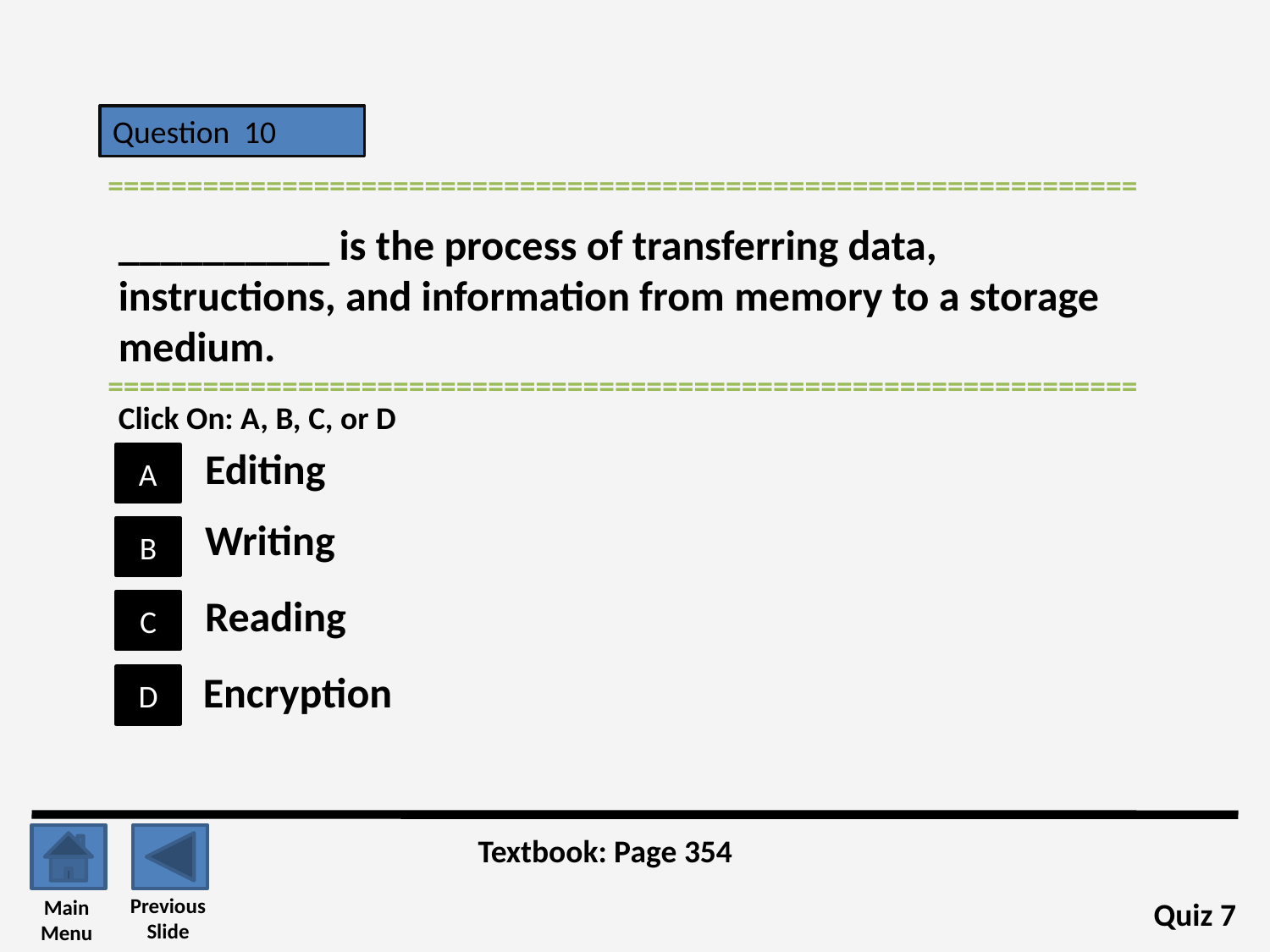

Question  10
=================================================================
__________ is the process of transferring data, instructions, and information from memory to a storage medium.
=================================================================
Click On: A, B, C, or D

Editing
A
Writing
B
Reading
C
Encryption
D

Textbook: Page 354
Previous
Slide
Main
Menu
Quiz 7